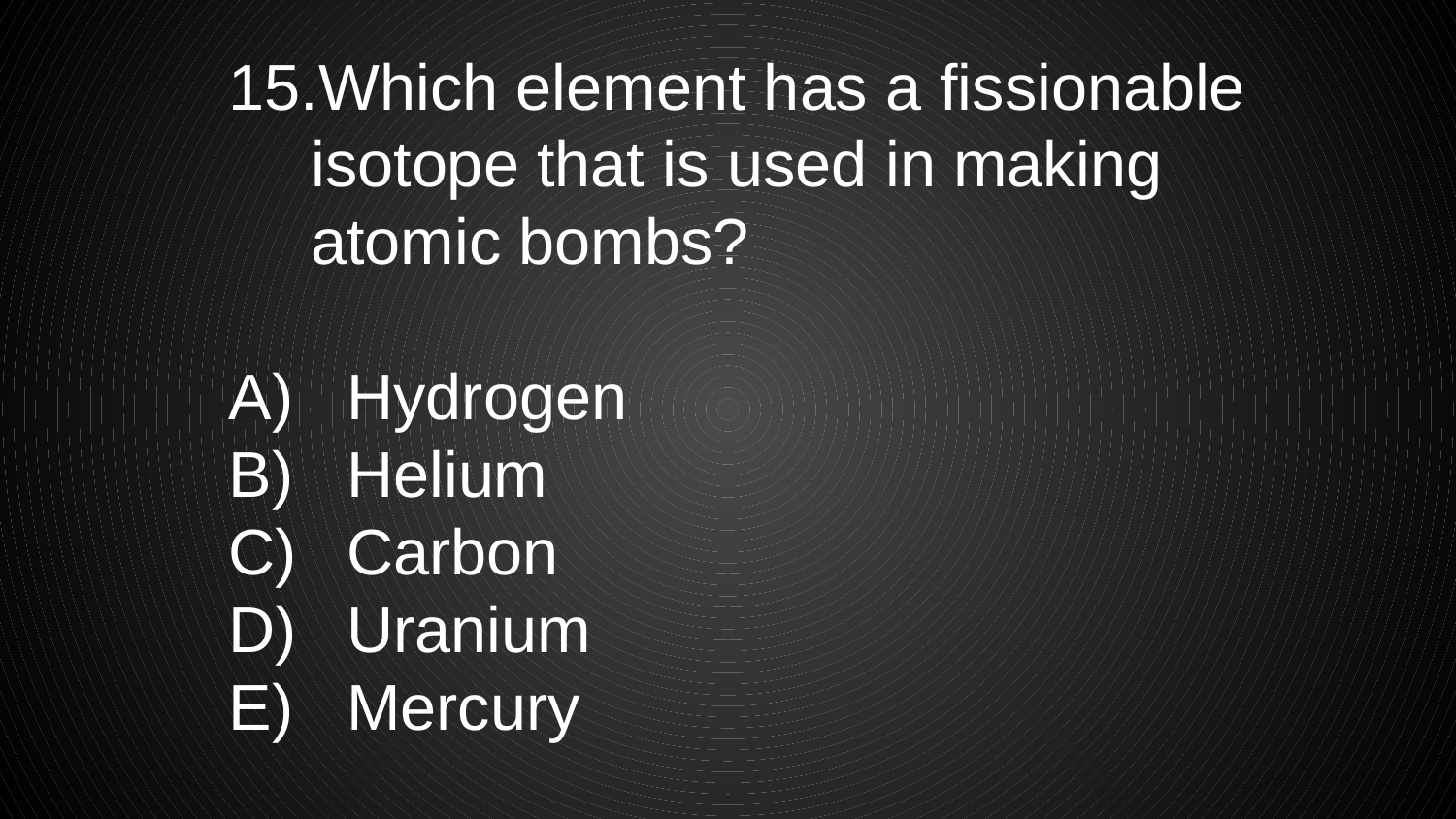

Which element has a fissionable isotope that is used in making atomic bombs?

  Hydrogen
  Helium
  Carbon
  Uranium
  Mercury